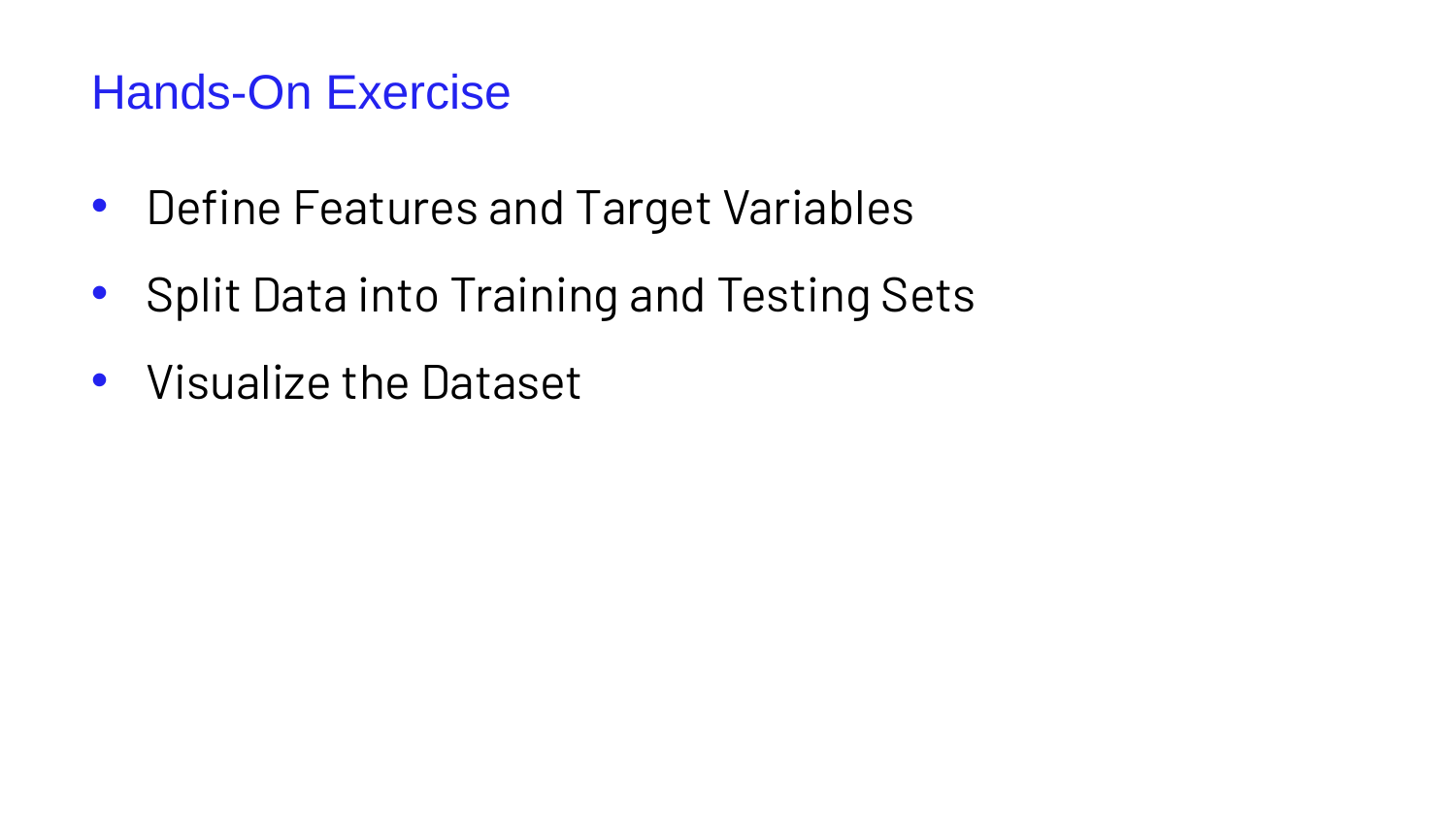

Hands-On Exercise
Define Features and Target Variables
Split Data into Training and Testing Sets
Visualize the Dataset